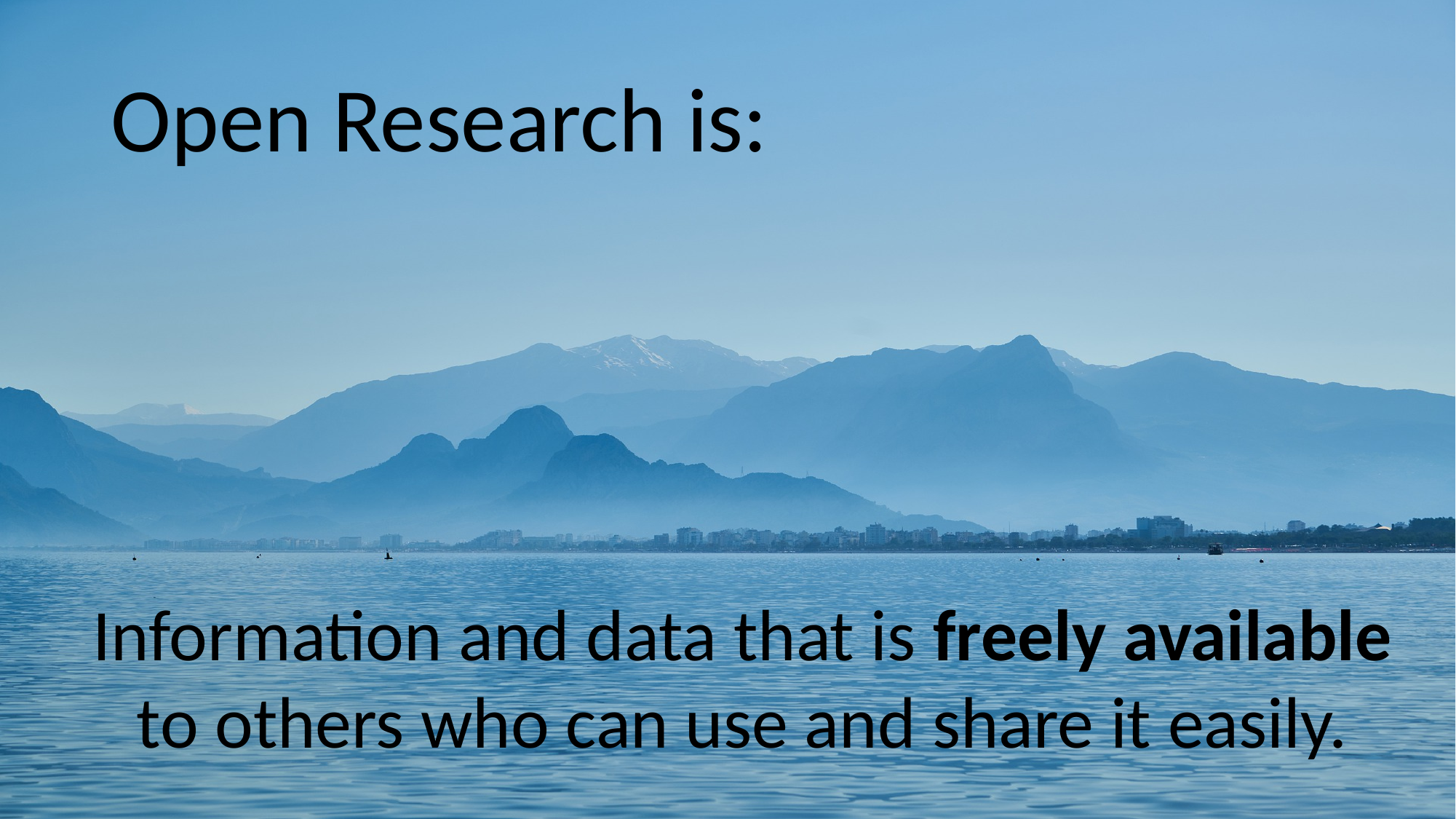

# Open Research is:
Information and data that is freely available to others who can use and share it easily.